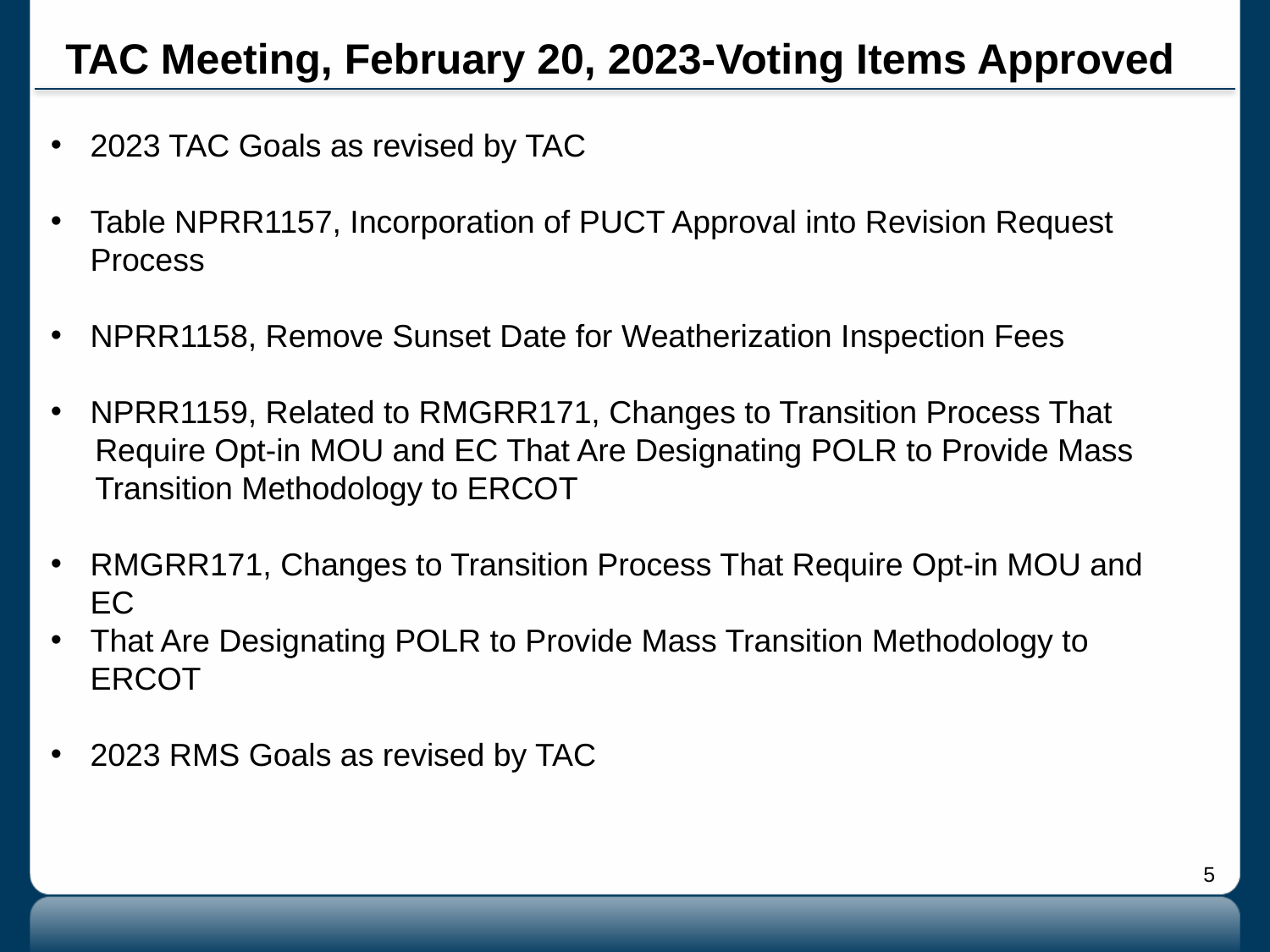

# TAC Meeting, February 20, 2023-Voting Items Approved
2023 TAC Goals as revised by TAC

Table NPRR1157, Incorporation of PUCT Approval into Revision Request Process

NPRR1158, Remove Sunset Date for Weatherization Inspection Fees

NPRR1159, Related to RMGRR171, Changes to Transition Process That
     Require Opt-in MOU and EC That Are Designating POLR to Provide Mass
     Transition Methodology to ERCOT

RMGRR171, Changes to Transition Process That Require Opt-in MOU and EC
That Are Designating POLR to Provide Mass Transition Methodology to ERCOT

2023 RMS Goals as revised by TAC